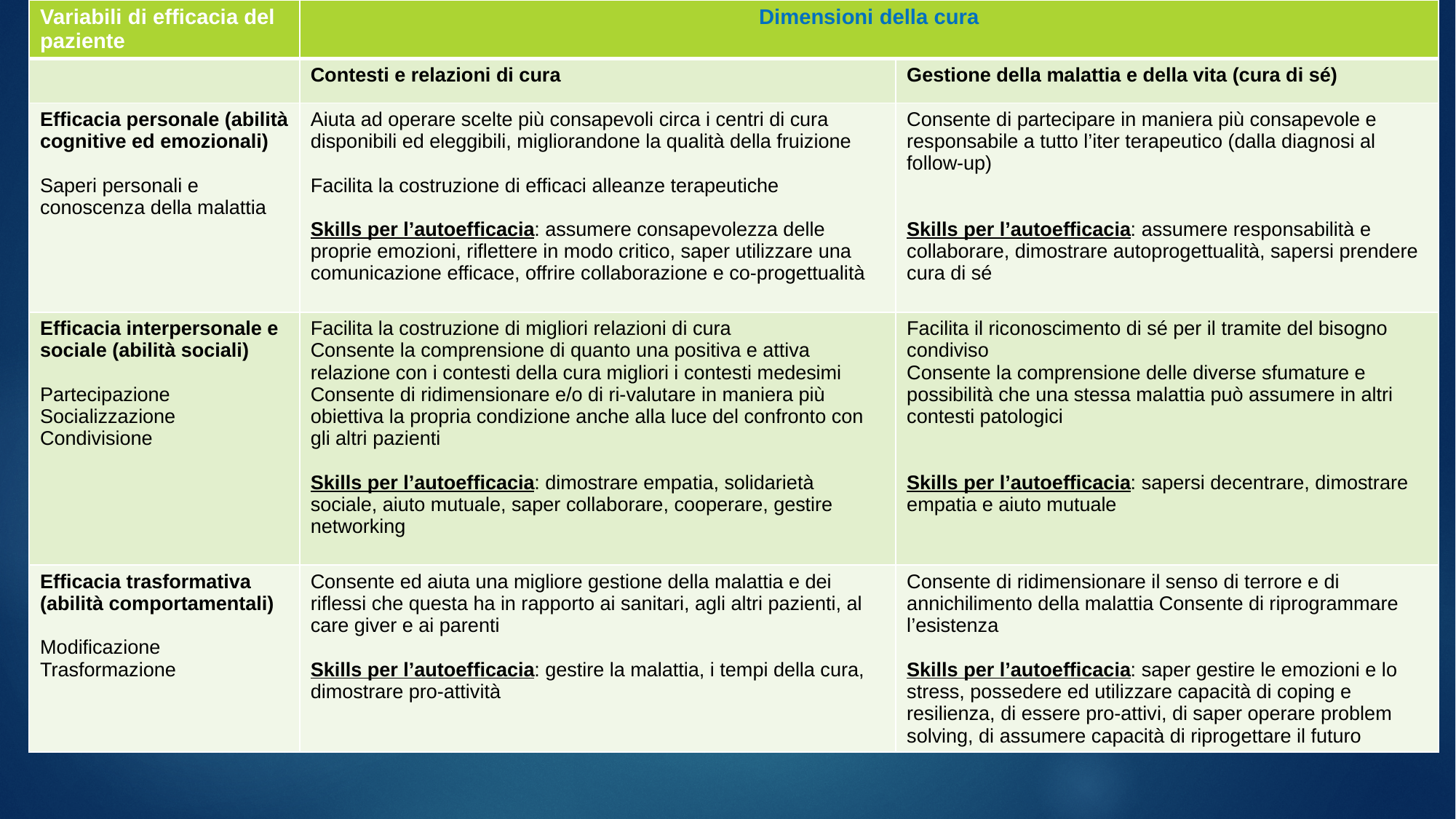

| Variabili di efficacia del paziente | Dimensioni della cura |  |
| --- | --- | --- |
|  | Contesti e relazioni di cura | Gestione della malattia e della vita (cura di sé) |
| Efficacia personale (abilità cognitive ed emozionali) Saperi personali e conoscenza della malattia | Aiuta ad operare scelte più consapevoli circa i centri di cura disponibili ed eleggibili, migliorandone la qualità della fruizione Facilita la costruzione di efficaci alleanze terapeutiche Skills per l’autoefficacia: assumere consapevolezza delle proprie emozioni, riflettere in modo critico, saper utilizzare una comunicazione efficace, offrire collaborazione e co-progettualità | Consente di partecipare in maniera più consapevole e responsabile a tutto l’iter terapeutico (dalla diagnosi al follow-up) Skills per l’autoefficacia: assumere responsabilità e collaborare, dimostrare autoprogettualità, sapersi prendere cura di sé |
| Efficacia interpersonale e sociale (abilità sociali) Partecipazione Socializzazione Condivisione | Facilita la costruzione di migliori relazioni di cura Consente la comprensione di quanto una positiva e attiva relazione con i contesti della cura migliori i contesti medesimi Consente di ridimensionare e/o di ri-valutare in maniera più obiettiva la propria condizione anche alla luce del confronto con gli altri pazienti Skills per l’autoefficacia: dimostrare empatia, solidarietà sociale, aiuto mutuale, saper collaborare, cooperare, gestire networking | Facilita il riconoscimento di sé per il tramite del bisogno condiviso Consente la comprensione delle diverse sfumature e possibilità che una stessa malattia può assumere in altri contesti patologici Skills per l’autoefficacia: sapersi decentrare, dimostrare empatia e aiuto mutuale |
| Efficacia trasformativa (abilità comportamentali) Modificazione Trasformazione | Consente ed aiuta una migliore gestione della malattia e dei riflessi che questa ha in rapporto ai sanitari, agli altri pazienti, al care giver e ai parenti Skills per l’autoefficacia: gestire la malattia, i tempi della cura, dimostrare pro-attività | Consente di ridimensionare il senso di terrore e di annichilimento della malattia Consente di riprogrammare l’esistenza Skills per l’autoefficacia: saper gestire le emozioni e lo stress, possedere ed utilizzare capacità di coping e resilienza, di essere pro-attivi, di saper operare problem solving, di assumere capacità di riprogettare il futuro |